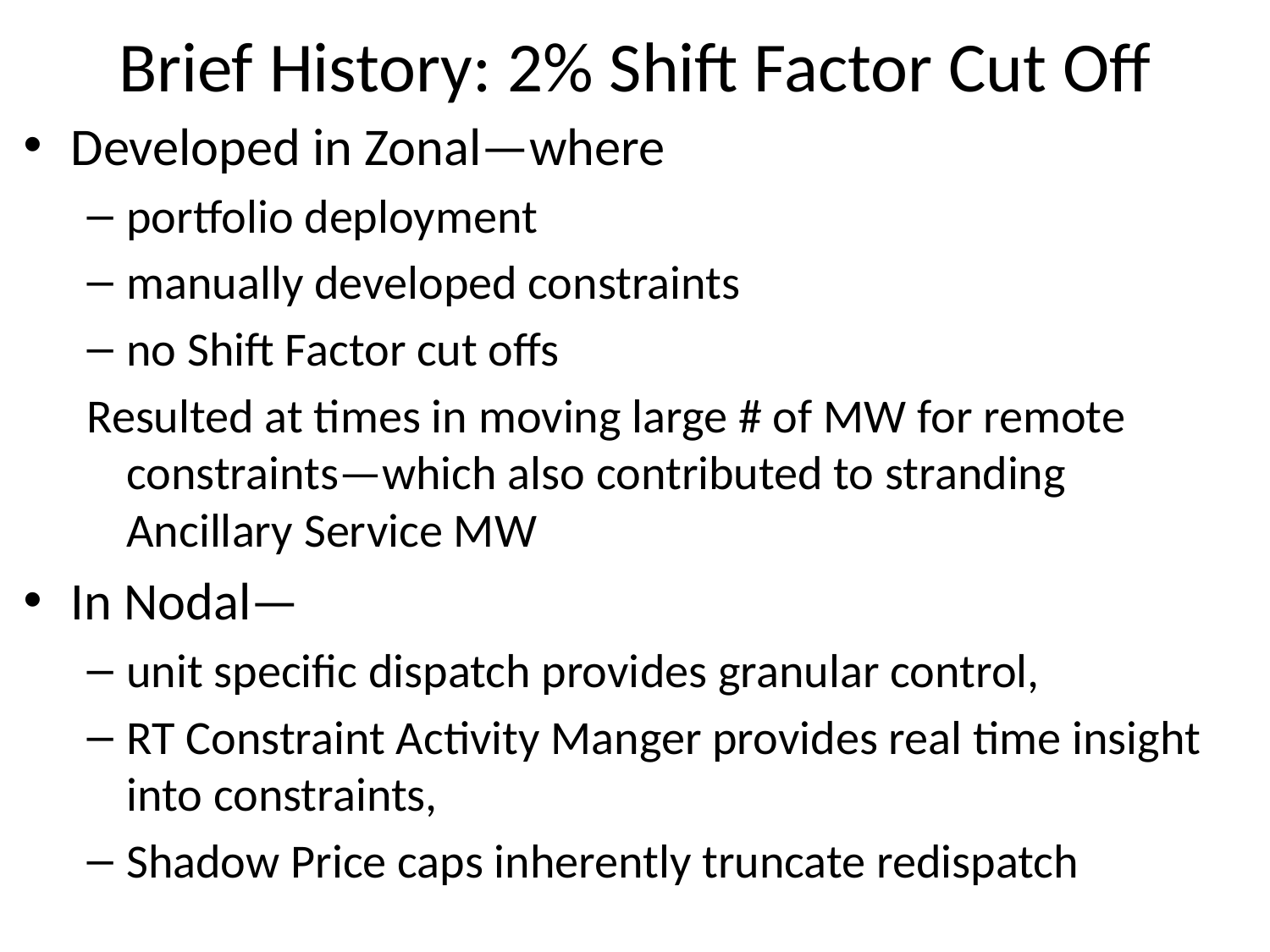

# Brief History: 2% Shift Factor Cut Off
Developed in Zonal—where
portfolio deployment
manually developed constraints
no Shift Factor cut offs
Resulted at times in moving large # of MW for remote constraints—which also contributed to stranding Ancillary Service MW
In Nodal—
unit specific dispatch provides granular control,
RT Constraint Activity Manger provides real time insight into constraints,
Shadow Price caps inherently truncate redispatch